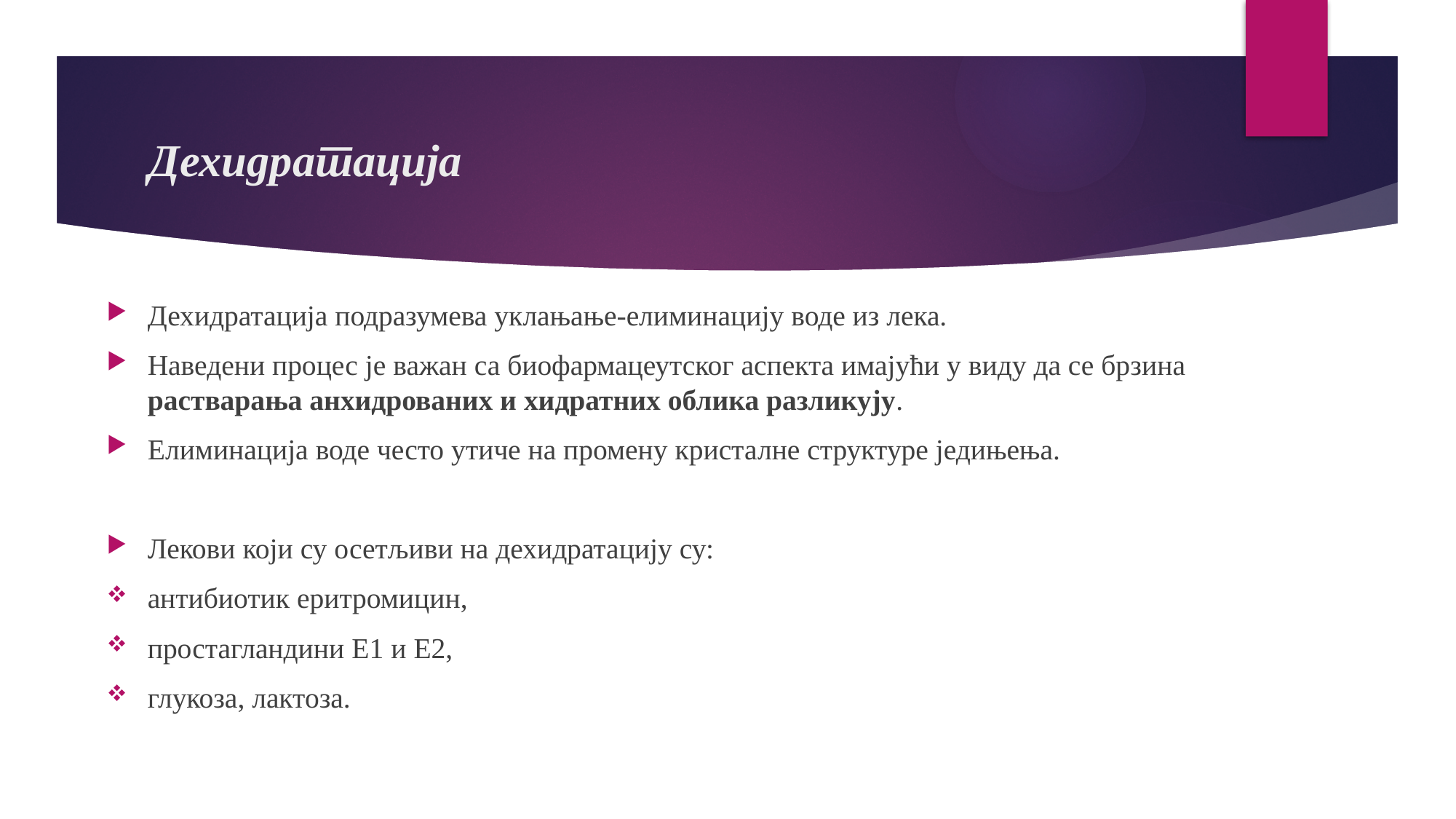

# Дехидратација
Дехидратација подразумева уклањање-елиминацију воде из лека.
Наведени процес је важан са биофармацеутског аспекта имајући у виду да се брзина растварања анхидрованих и хидратних облика разликују.
Елиминација воде често утиче на промену кристалне структуре једињења.

Лекови који су осетљиви на дехидратацију су:
антибиотик еритромицин,
простагландини Е1 и Е2,
глукоза, лактоза.